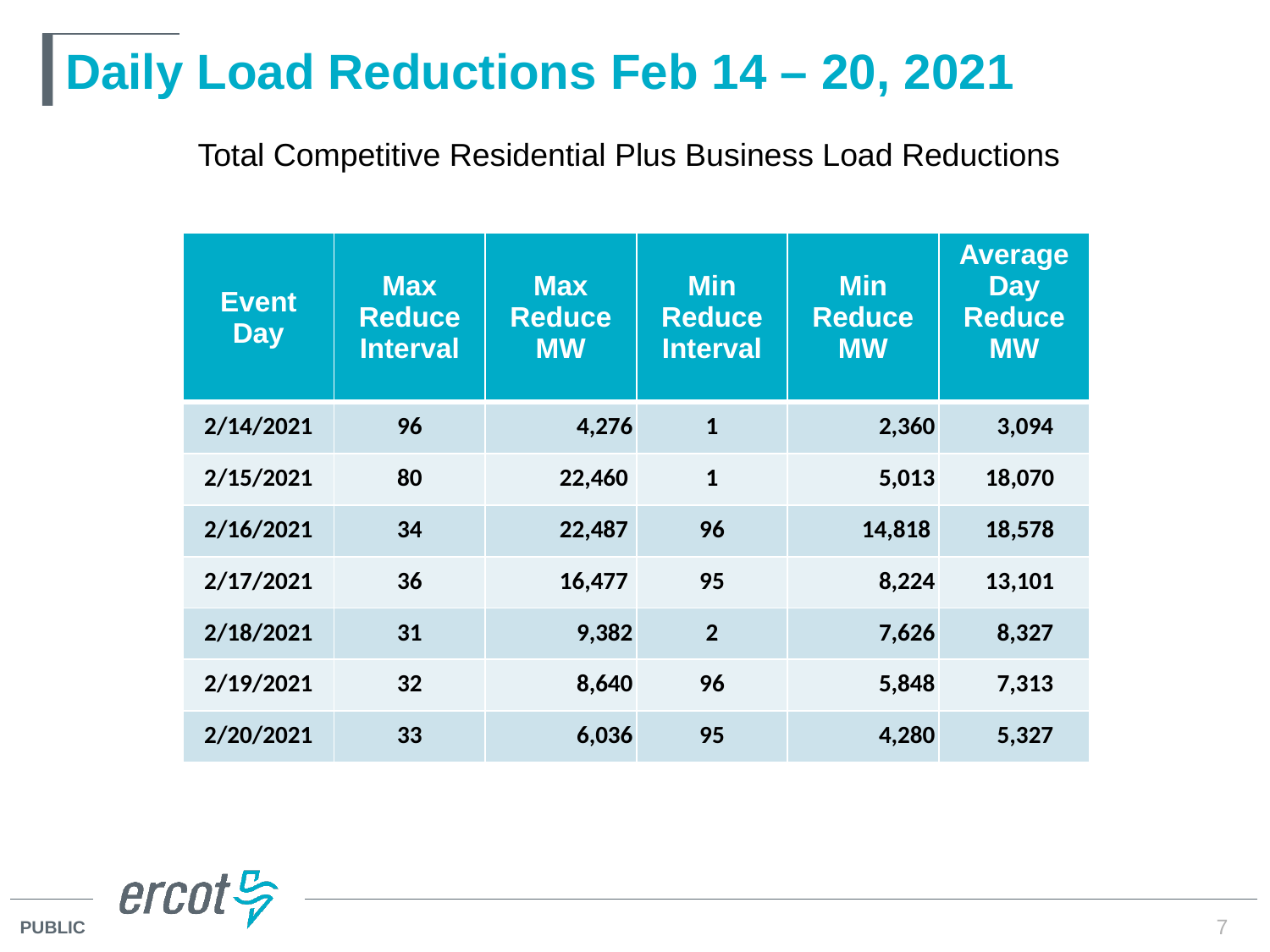

# Daily Load Reductions Feb 14 – 20, 2021
Total Competitive Residential Plus Business Load Reductions
| Event Day | Max Reduce Interval | Max Reduce MW | Min Reduce Interval | Min Reduce MW | Average Day Reduce MW |
| --- | --- | --- | --- | --- | --- |
| 2/14/2021 | 96 | 4,276 | 1 | 2,360 | 3,094 |
| 2/15/2021 | 80 | 22,460 | 1 | 5,013 | 18,070 |
| 2/16/2021 | 34 | 22,487 | 96 | 14,818 | 18,578 |
| 2/17/2021 | 36 | 16,477 | 95 | 8,224 | 13,101 |
| 2/18/2021 | 31 | 9,382 | 2 | 7,626 | 8,327 |
| 2/19/2021 | 32 | 8,640 | 96 | 5,848 | 7,313 |
| 2/20/2021 | 33 | 6,036 | 95 | 4,280 | 5,327 |
7